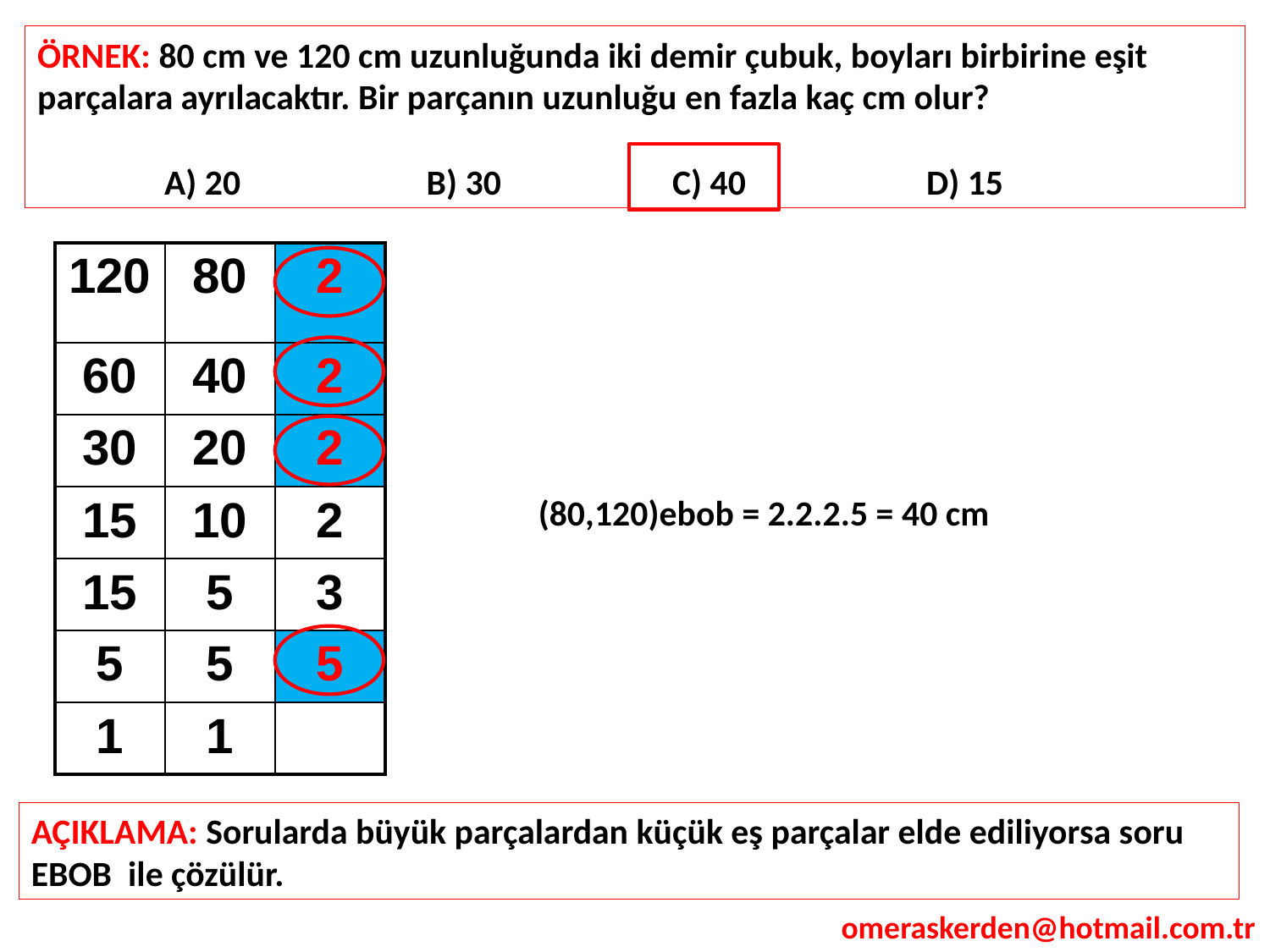

ÖRNEK: 80 cm ve 120 cm uzunluğunda iki demir çubuk, boyları birbirine eşit parçalara ayrılacaktır. Bir parçanın uzunluğu en fazla kaç cm olur?
	A) 20    		 B) 30    		C) 40  		D) 15

| 120 | 80 | 2 |
| --- | --- | --- |
| 60 | 40 | 2 |
| 30 | 20 | 2 |
| 15 | 10 | 2 |
| 15 | 5 | 3 |
| 5 | 5 | 5 |
| 1 | 1 |  |

(80,120)ebob = 2.2.2.5 = 40 cm

AÇIKLAMA: Sorularda büyük parçalardan küçük eş parçalar elde ediliyorsa soru EBOB  ile çözülür.
omeraskerden@hotmail.com.tr